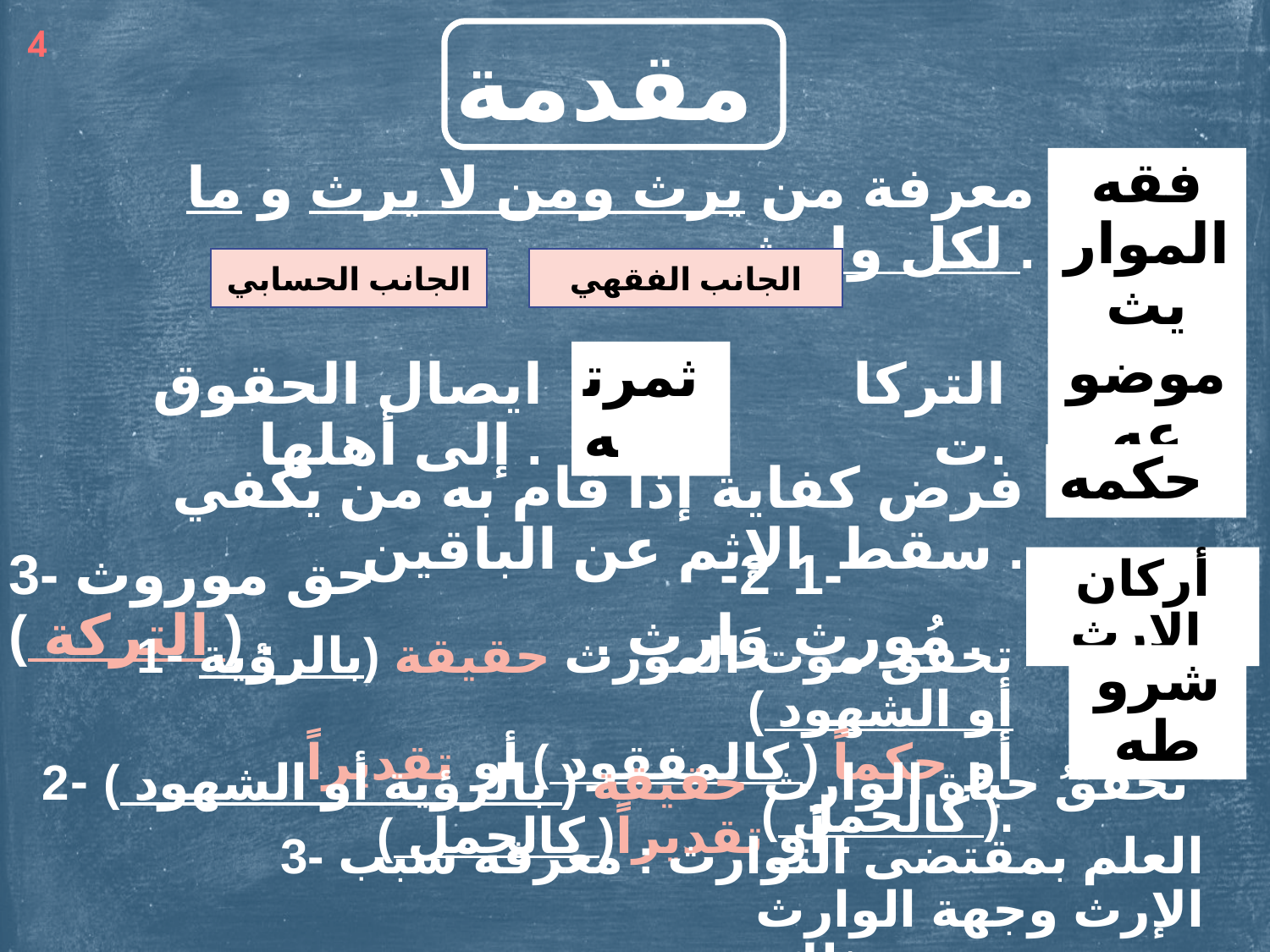

4

مقدمة
فقه المواريث
معرفة من يرث ومن لا يرث و ما لكل وارث .
الجانب الحسابي
الجانب الفقهي
موضوعه
ثمرته
ايصال الحقوق إلى أهلها .
التركات.
حكمه
فرض كفاية إذا قام به من يكفي سقط  الإثم عن الباقين .
1- مُورث .
3- حق موروث ( التركة ) .
2- وَارث .
أركان الإرث
1- تحقق موت المورث حقيقة (بالرؤية أو الشهود )
أو حكماً ( كالمفقود ) أو تقديراً ( كالحمل ).
شروطه
2- تحققُ حياة الوارث حقيقة ( بالرؤية أو الشهود ) أو تقديراً( كالحمل ) .
3- العلم بمقتضى التوارث : معرفة سبب الإرث وجهة الوارث
ودرجته ونحو ذلك .